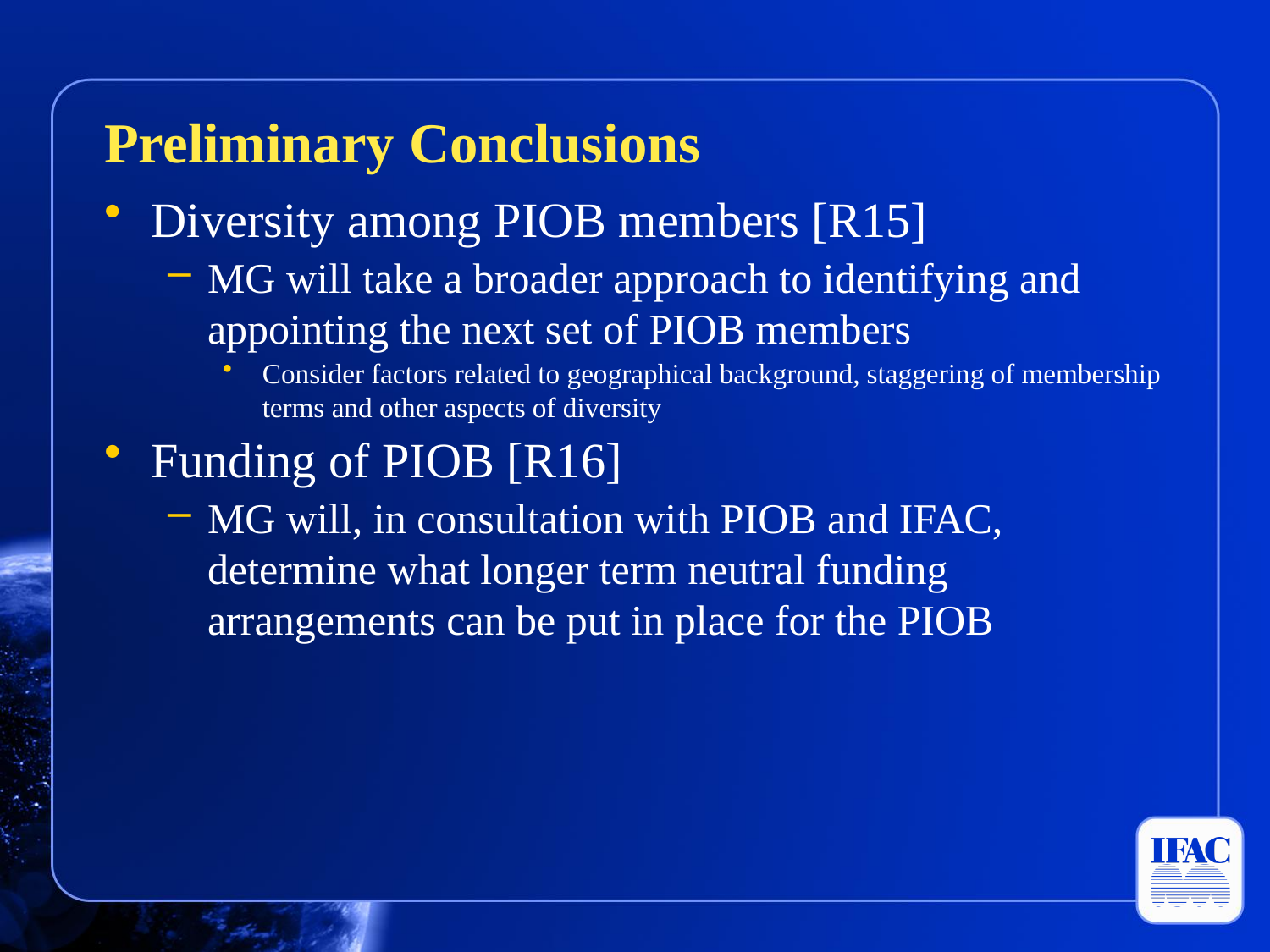

Preliminary Conclusions
Diversity among PIOB members [R15]
MG will take a broader approach to identifying and appointing the next set of PIOB members
Consider factors related to geographical background, staggering of membership terms and other aspects of diversity
Funding of PIOB [R16]
MG will, in consultation with PIOB and IFAC, determine what longer term neutral funding arrangements can be put in place for the PIOB